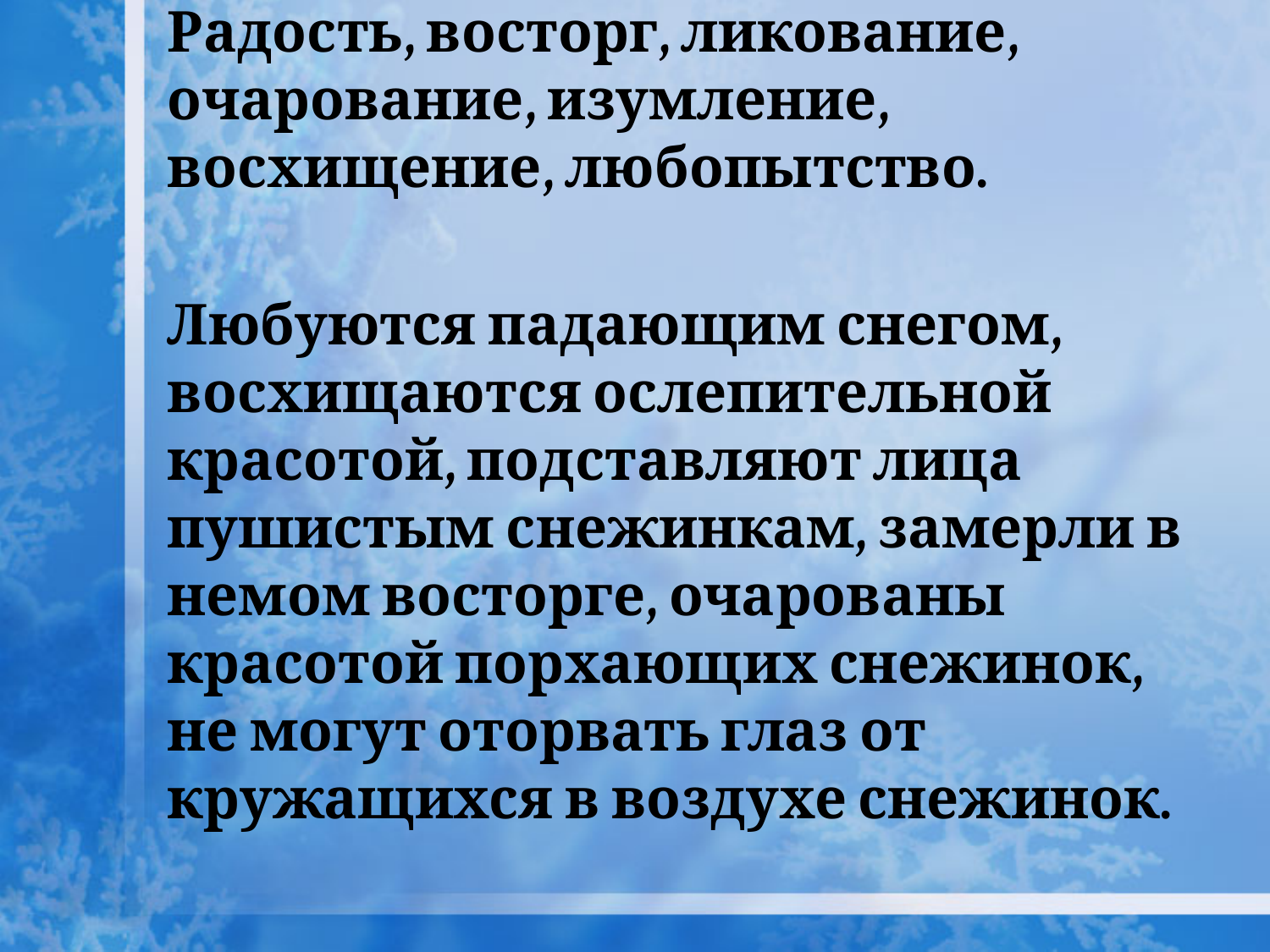

Радость, восторг, ликование, очарование, изумление, восхищение, любопытство.

Любуются падающим снегом, восхищаются ослепительной красотой, подставляют лица пушистым снежинкам, замерли в немом восторге, очарованы красотой порхающих снежинок, не могут оторвать глаз от кружащихся в воздухе снежинок.